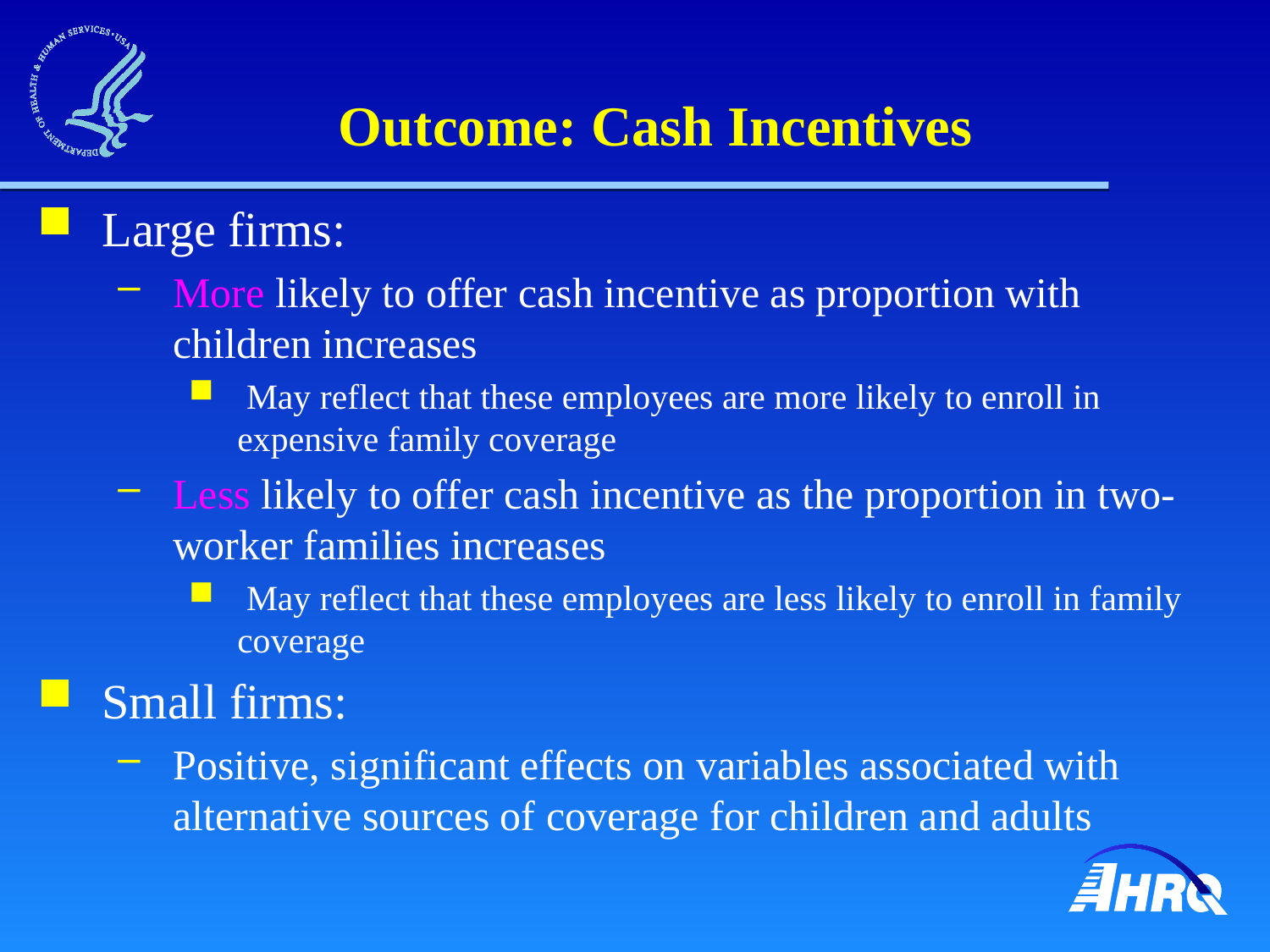

# Outcome: Cash Incentives
Large firms:
More likely to offer cash incentive as proportion with children increases
 May reflect that these employees are more likely to enroll in expensive family coverage
Less likely to offer cash incentive as the proportion in two-worker families increases
 May reflect that these employees are less likely to enroll in family coverage
Small firms:
Positive, significant effects on variables associated with alternative sources of coverage for children and adults